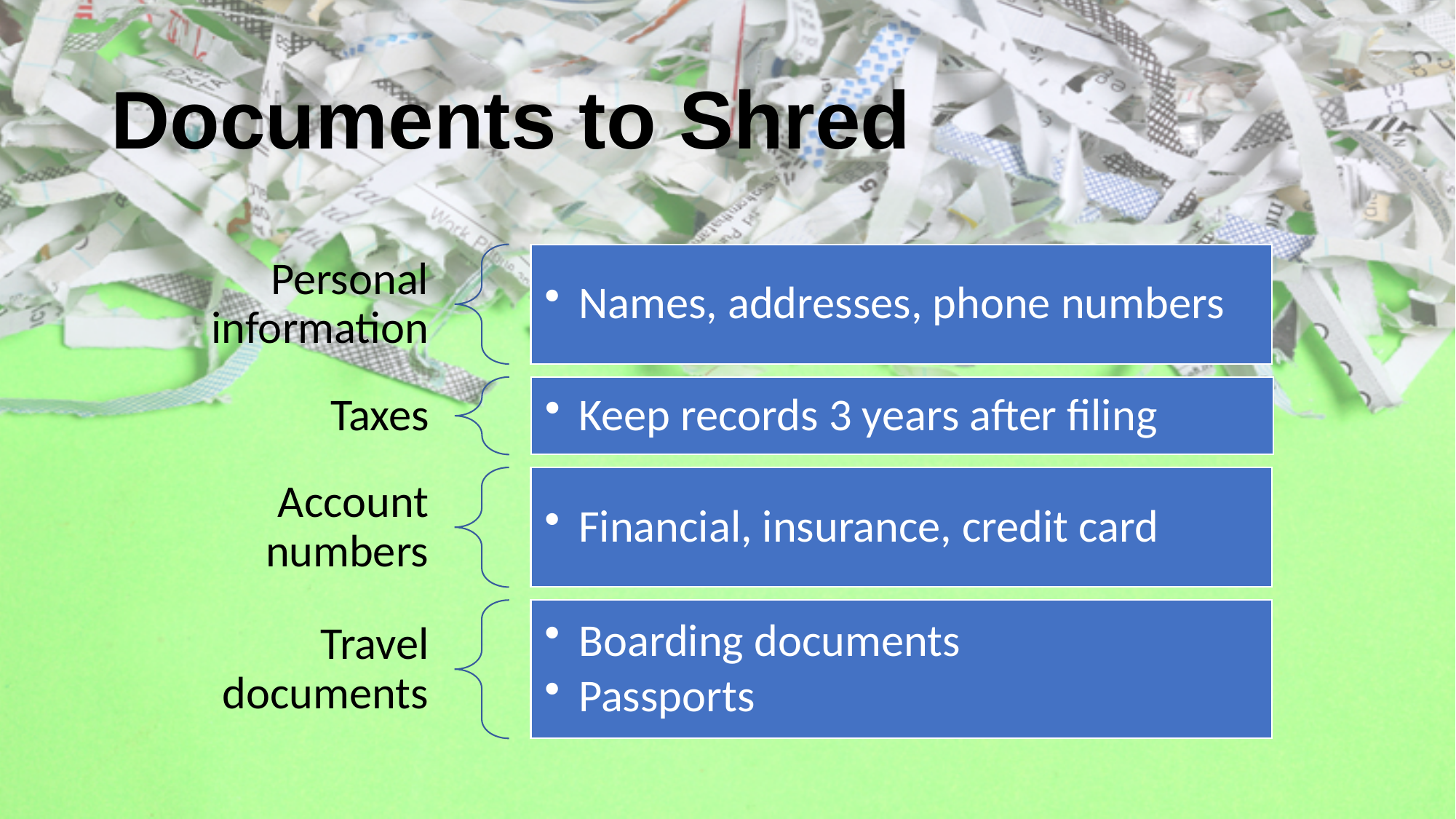

# Documents to Shred
Personal information
Names, addresses, phone numbers
Taxes
Keep records 3 years after filing
Account numbers
Financial, insurance, credit card
Travel documents
Boarding documents
Passports